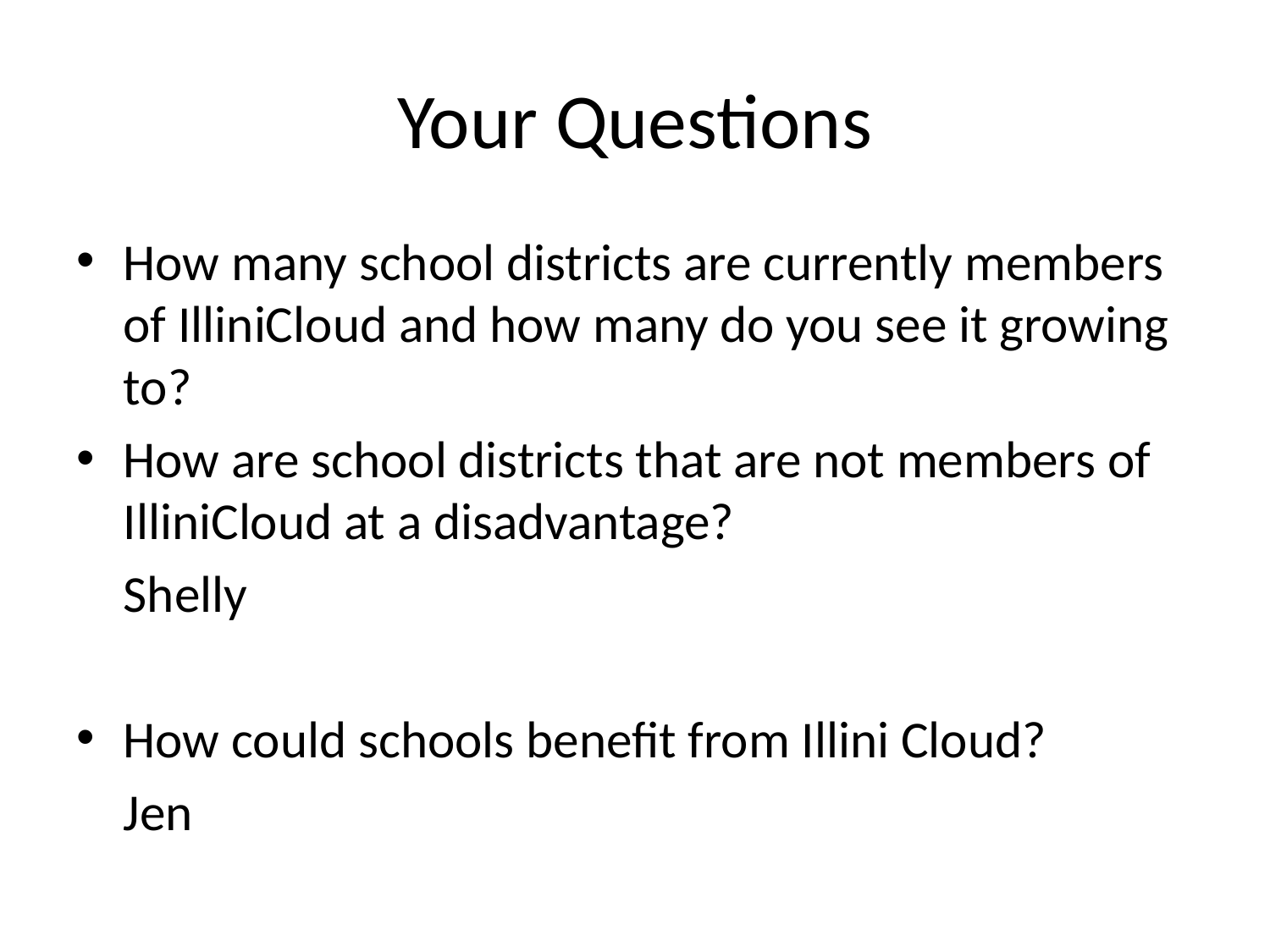

# Your Questions
How many school districts are currently members of IlliniCloud and how many do you see it growing to?
How are school districts that are not members of IlliniCloud at a disadvantage?
											Shelly

How could schools benefit from Illini Cloud?
											Jen